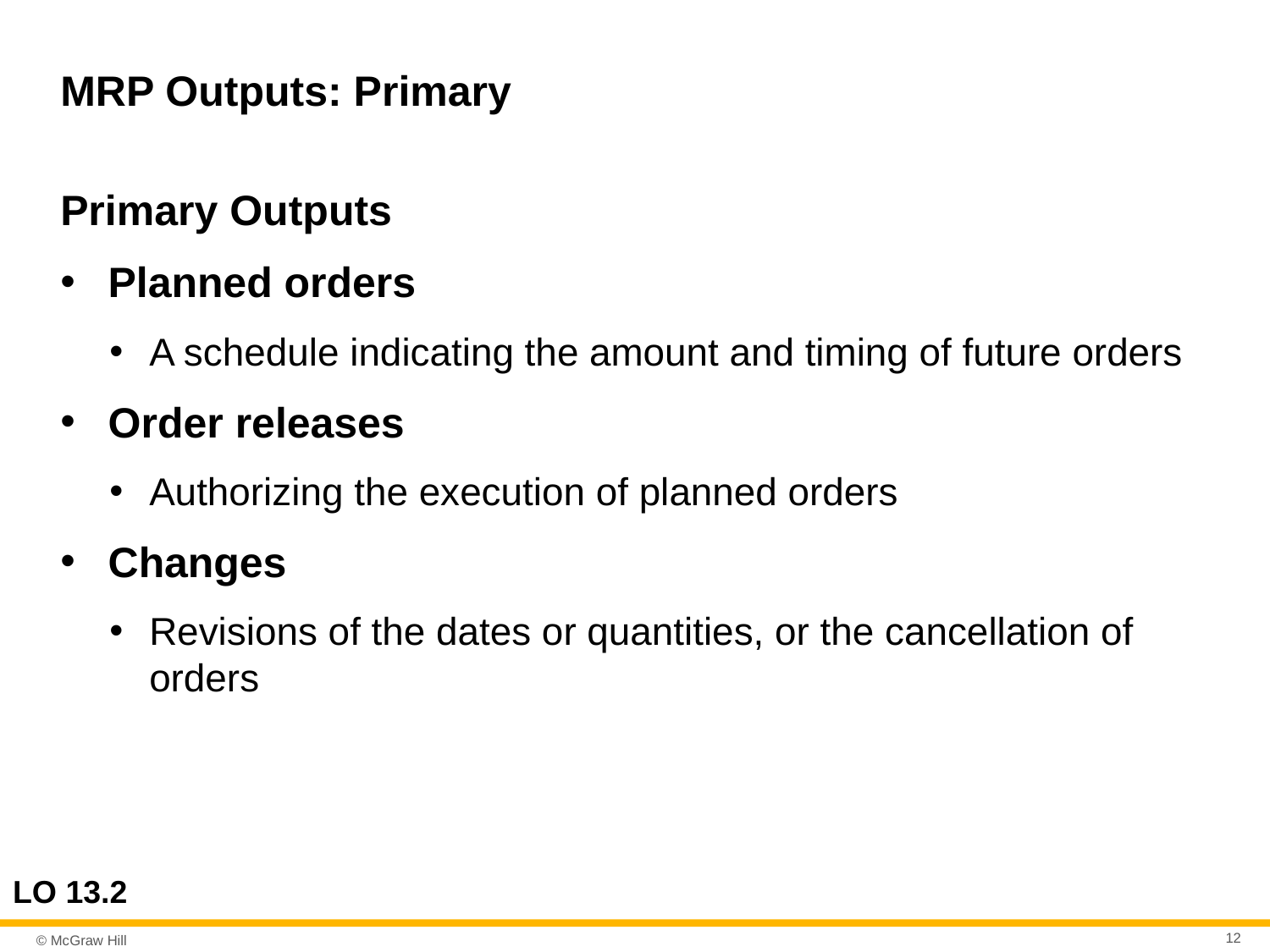

# MRP Outputs: Primary
Primary Outputs
Planned orders
A schedule indicating the amount and timing of future orders
Order releases
Authorizing the execution of planned orders
Changes
Revisions of the dates or quantities, or the cancellation of orders
LO 13.2